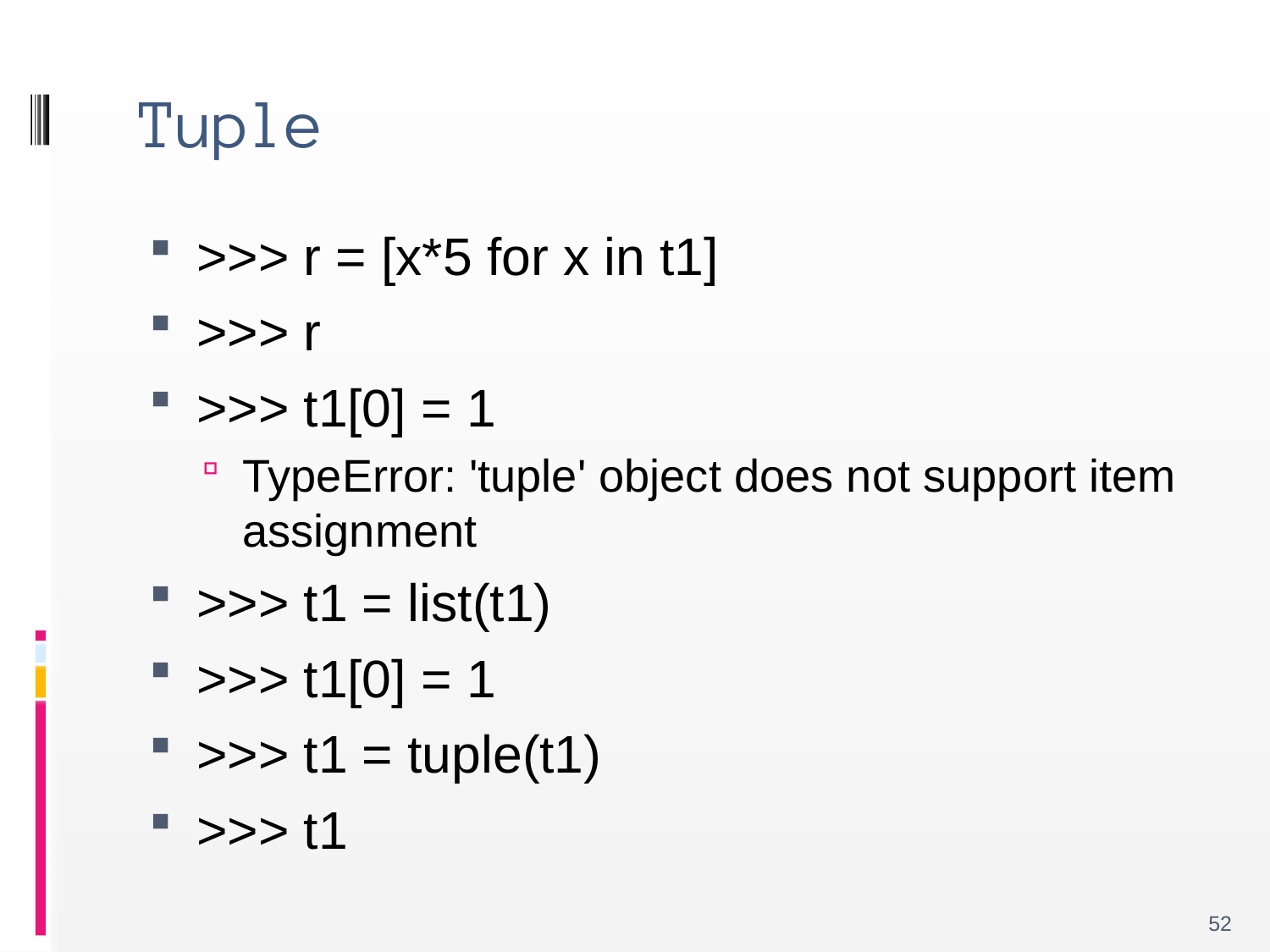

# Tuple
>>> r = [x*5 for x in t1]
>>> r
>>> t1[0] = 1
TypeError: 'tuple' object does not support item assignment
>>> t1 = list(t1)
>>> t1[0] = 1
>>> t1 = tuple(t1)
>>> t1

52